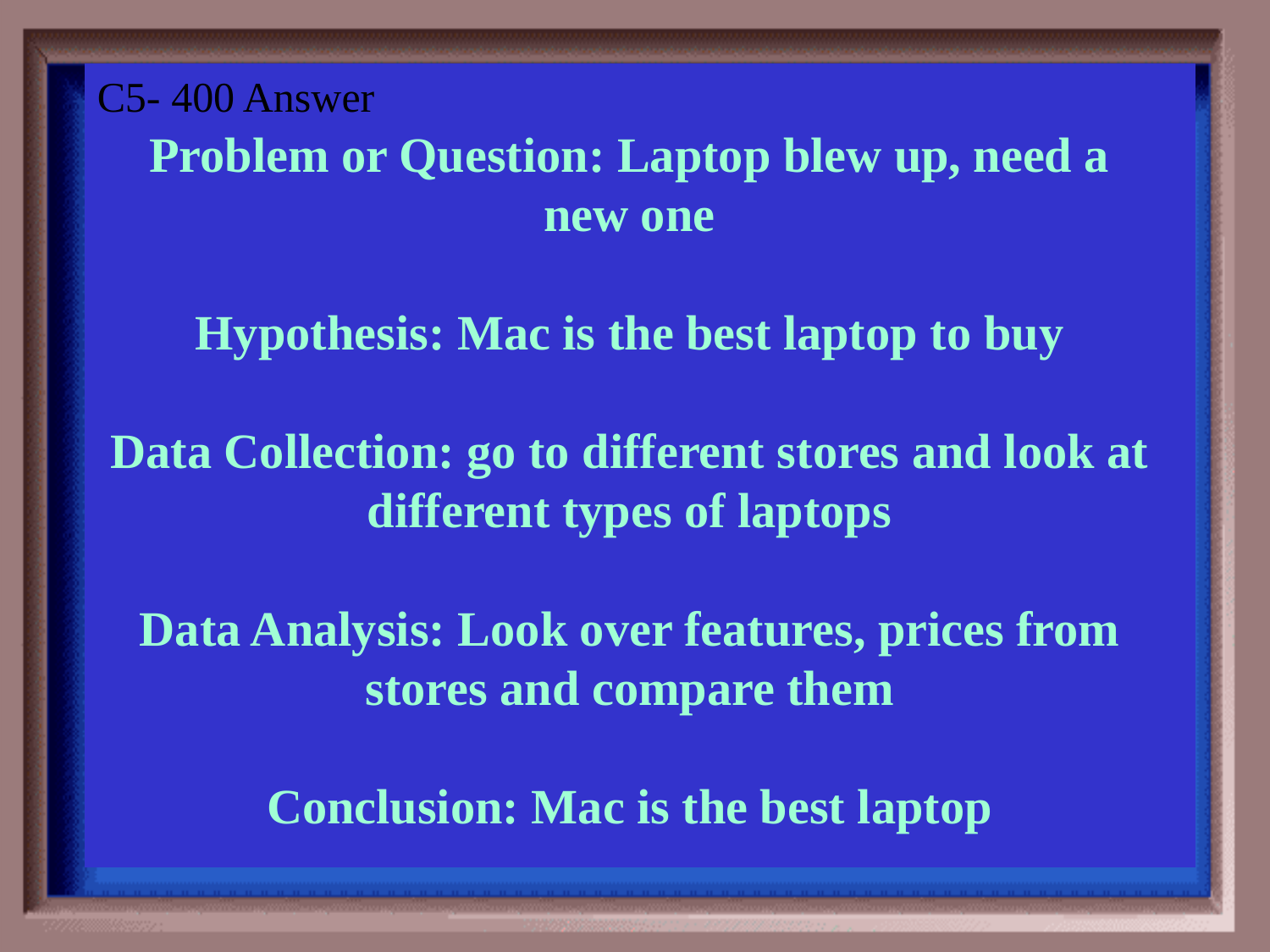

Category #5 $400 Question

C5- 400 Answer
Problem or Question: Laptop blew up, need a new one

Hypothesis: Mac is the best laptop to buy

Data Collection: go to different stores and look at different types of laptops

Data Analysis: Look over features, prices from stores and compare them

Conclusion: Mac is the best laptop